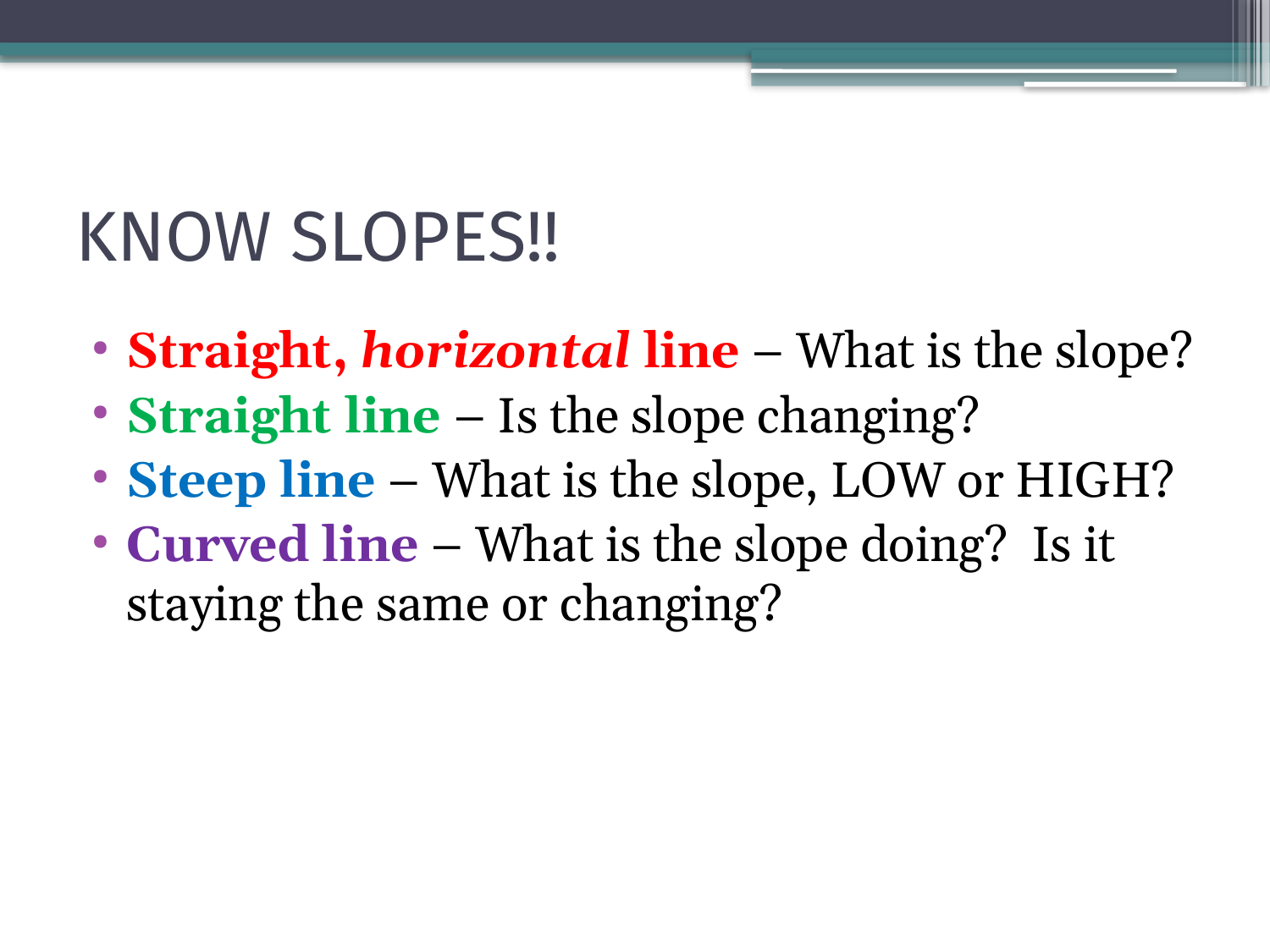

# KNOW SLOPES!!
Straight, horizontal line – What is the slope?
Straight line – Is the slope changing?
Steep line – What is the slope, LOW or HIGH?
Curved line – What is the slope doing?  Is it staying the same or changing?